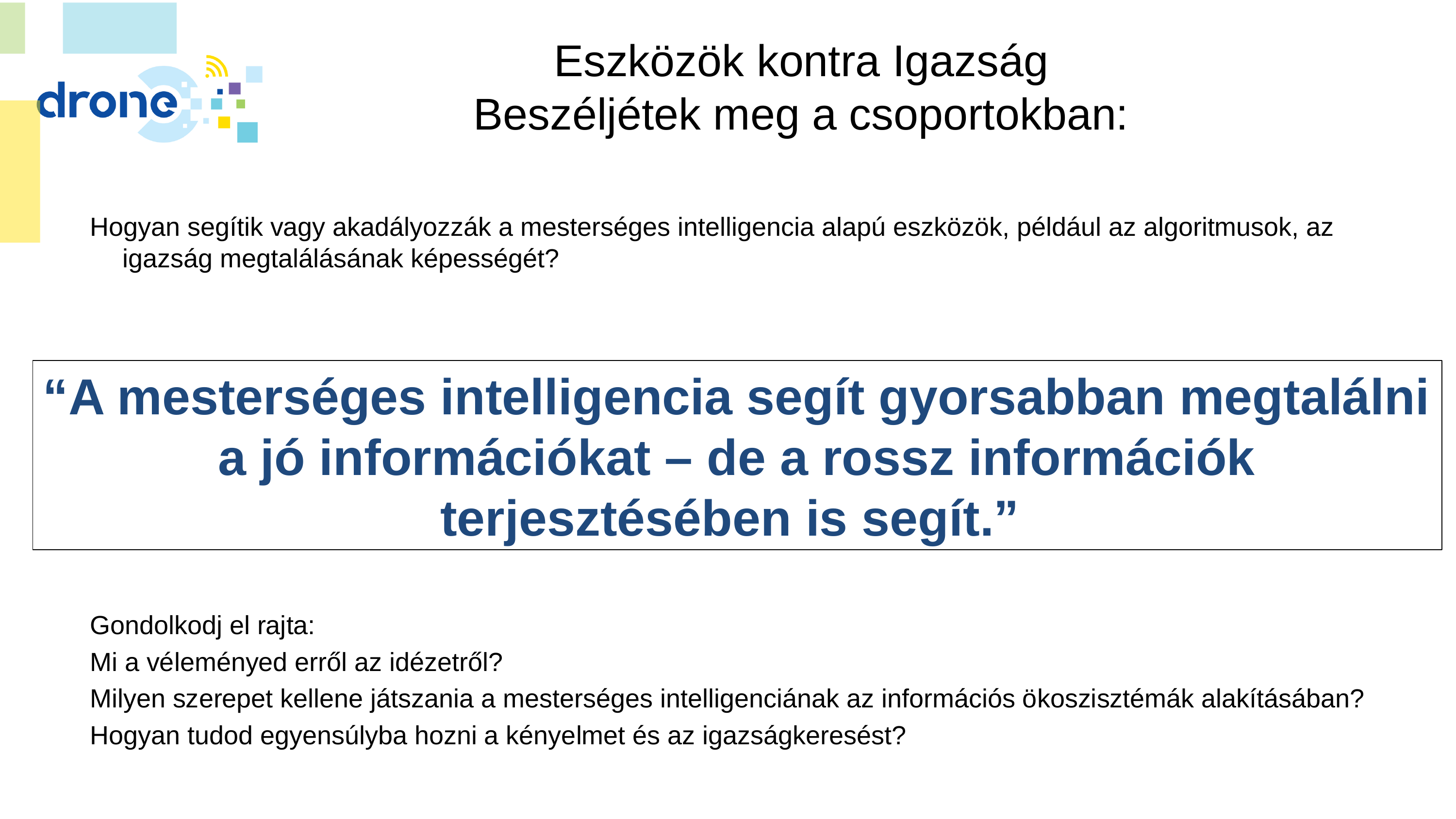

# Eszközök kontra Igazság
Beszéljétek meg a csoportokban:

Hogyan segítik vagy akadályozzák a mesterséges intelligencia alapú eszközök, például az algoritmusok, az igazság megtalálásának képességét?

Gondolkodj el rajta:
Mi a véleményed erről az idézetről?
Milyen szerepet kellene játszania a mesterséges intelligenciának az információs ökoszisztémák alakításában?
Hogyan tudod egyensúlyba hozni a kényelmet és az igazságkeresést?

“A mesterséges intelligencia segít gyorsabban megtalálni a jó információkat – de a rossz információk terjesztésében is segít.”